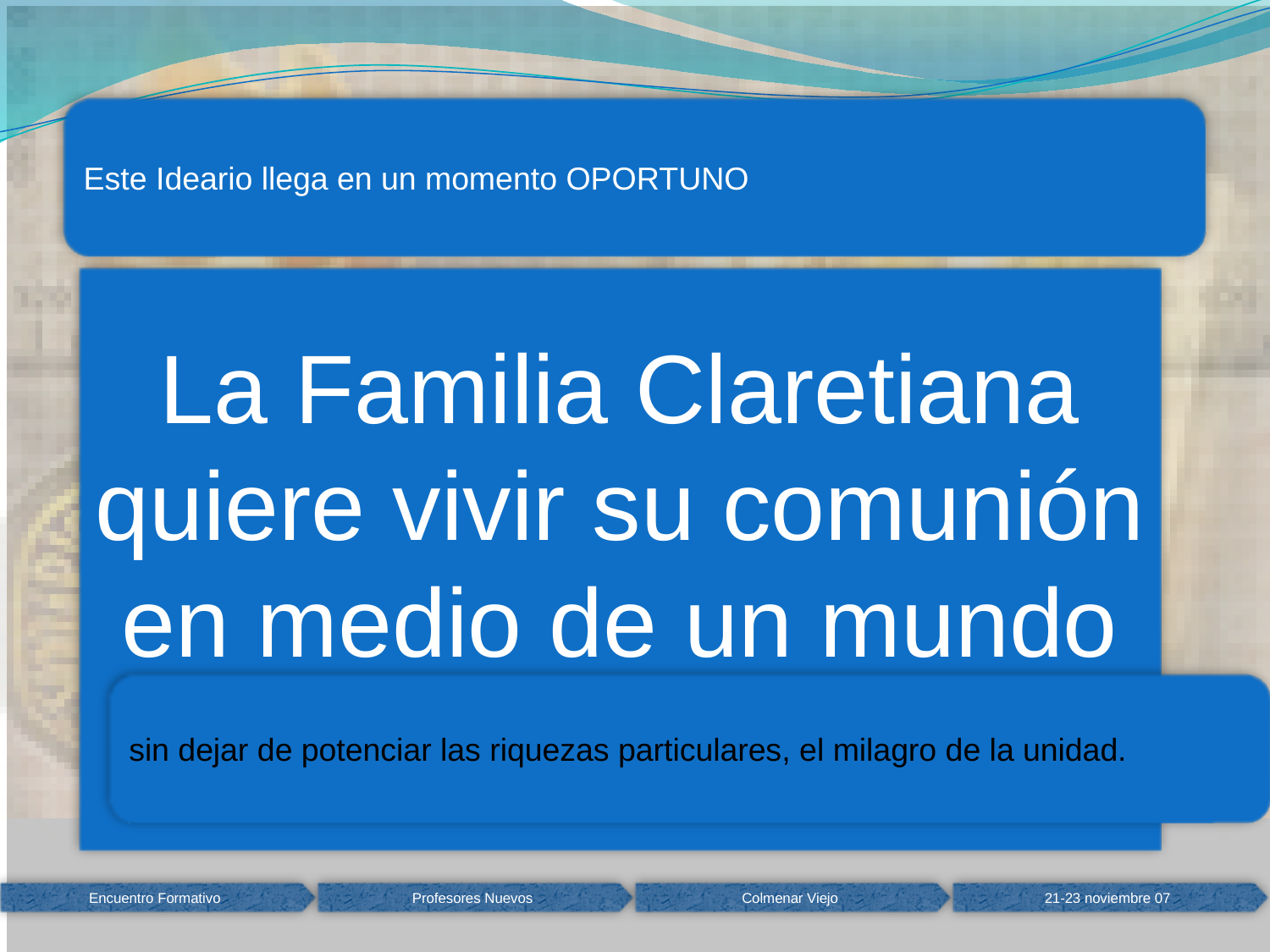

Este Ideario llega en un momento OPORTUNO
La Familia Claretiana quiere vivir su comunión en medio de un mundo que pide y espera.
sin dejar de potenciar las riquezas particulares, el milagro de la unidad.
21-23 noviembre 07
Encuentro Formativo
Profesores Nuevos
Colmenar Viejo